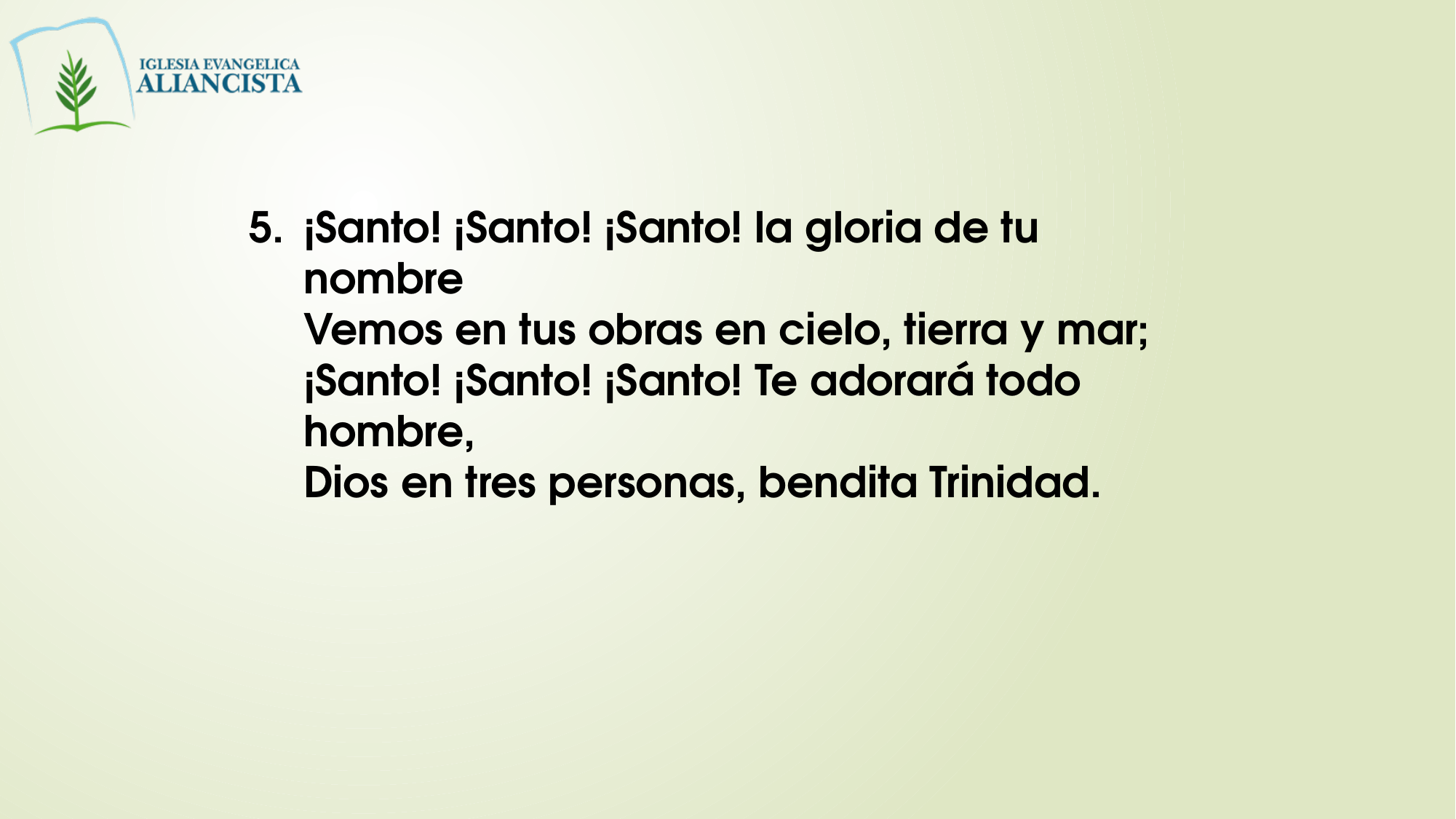

¡Santo! ¡Santo! ¡Santo! la gloria de tu
	nombre
	Vemos en tus obras en cielo, tierra y mar;
	¡Santo! ¡Santo! ¡Santo! Te adorará todo
	hombre,
	Dios en tres personas, bendita Trinidad.